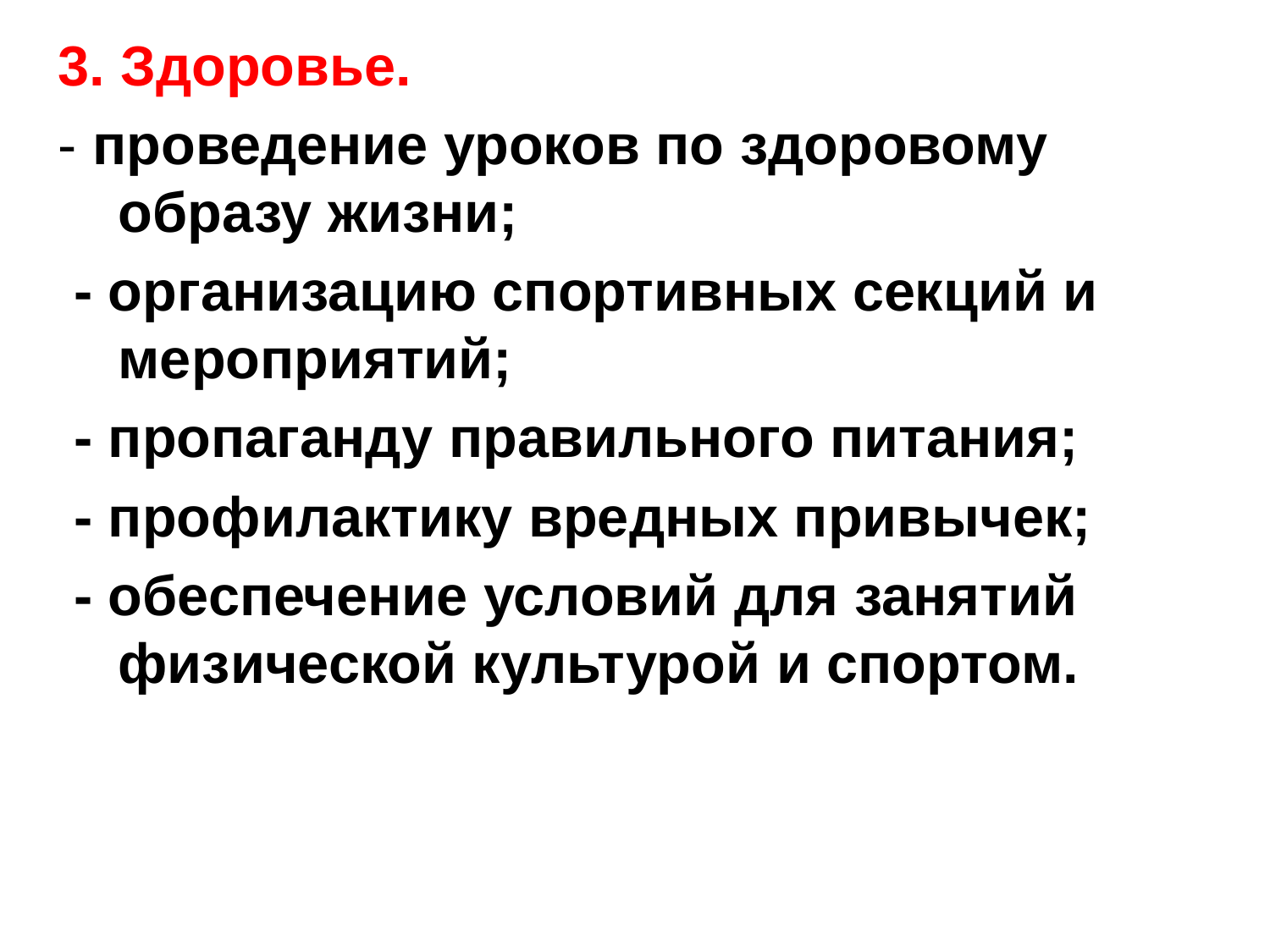

3. Здоровье.
- проведение уроков по здоровому образу жизни;
 - организацию спортивных секций и мероприятий;
 - пропаганду правильного питания;
 - профилактику вредных привычек;
 - обеспечение условий для занятий физической культурой и спортом.